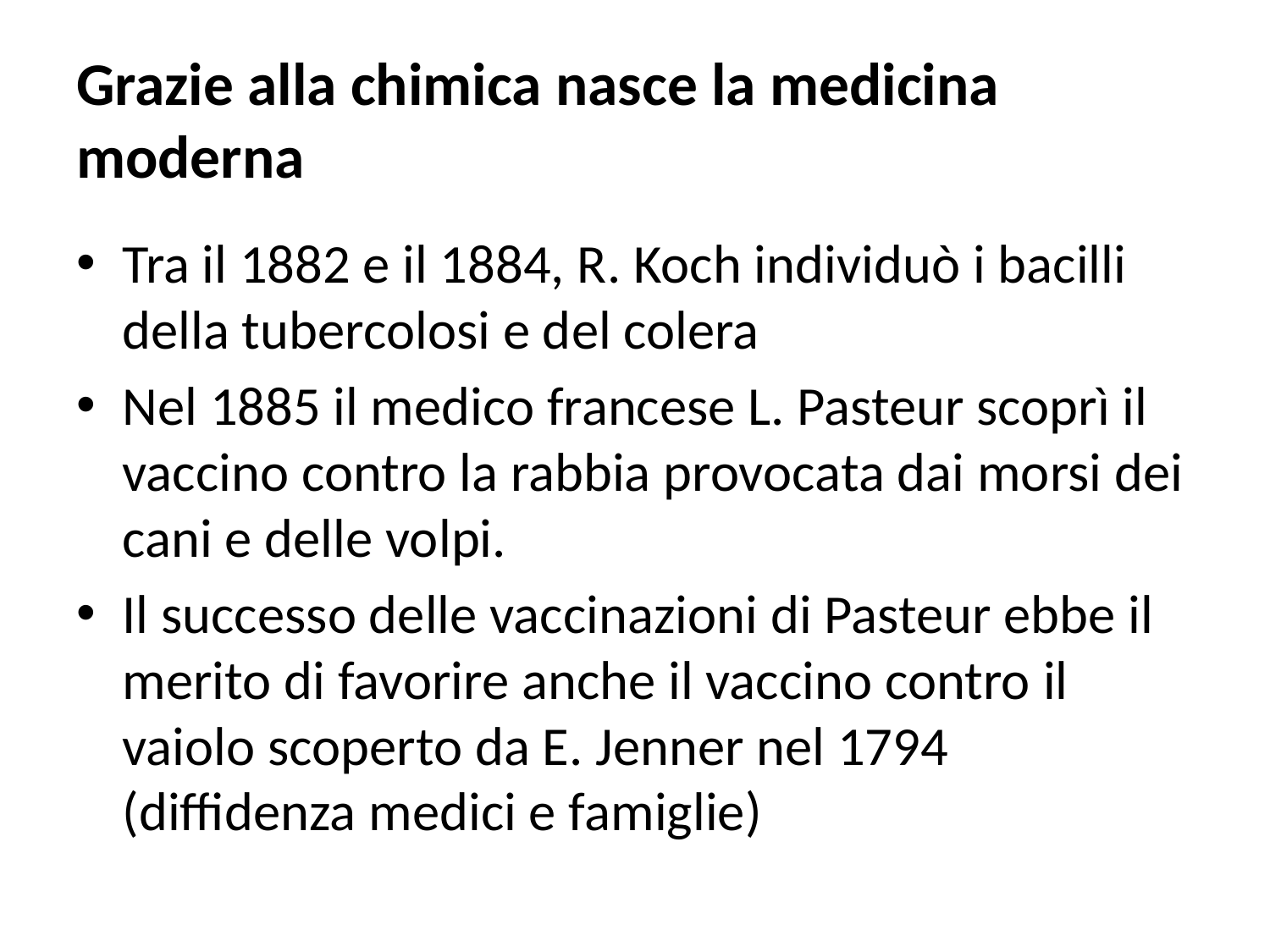

# Grazie alla chimica nasce la medicina moderna
Tra il 1882 e il 1884, R. Koch individuò i bacilli della tubercolosi e del colera
Nel 1885 il medico francese L. Pasteur scoprì il vaccino contro la rabbia provocata dai morsi dei cani e delle volpi.
Il successo delle vaccinazioni di Pasteur ebbe il merito di favorire anche il vaccino contro il vaiolo scoperto da E. Jenner nel 1794 (diffidenza medici e famiglie)